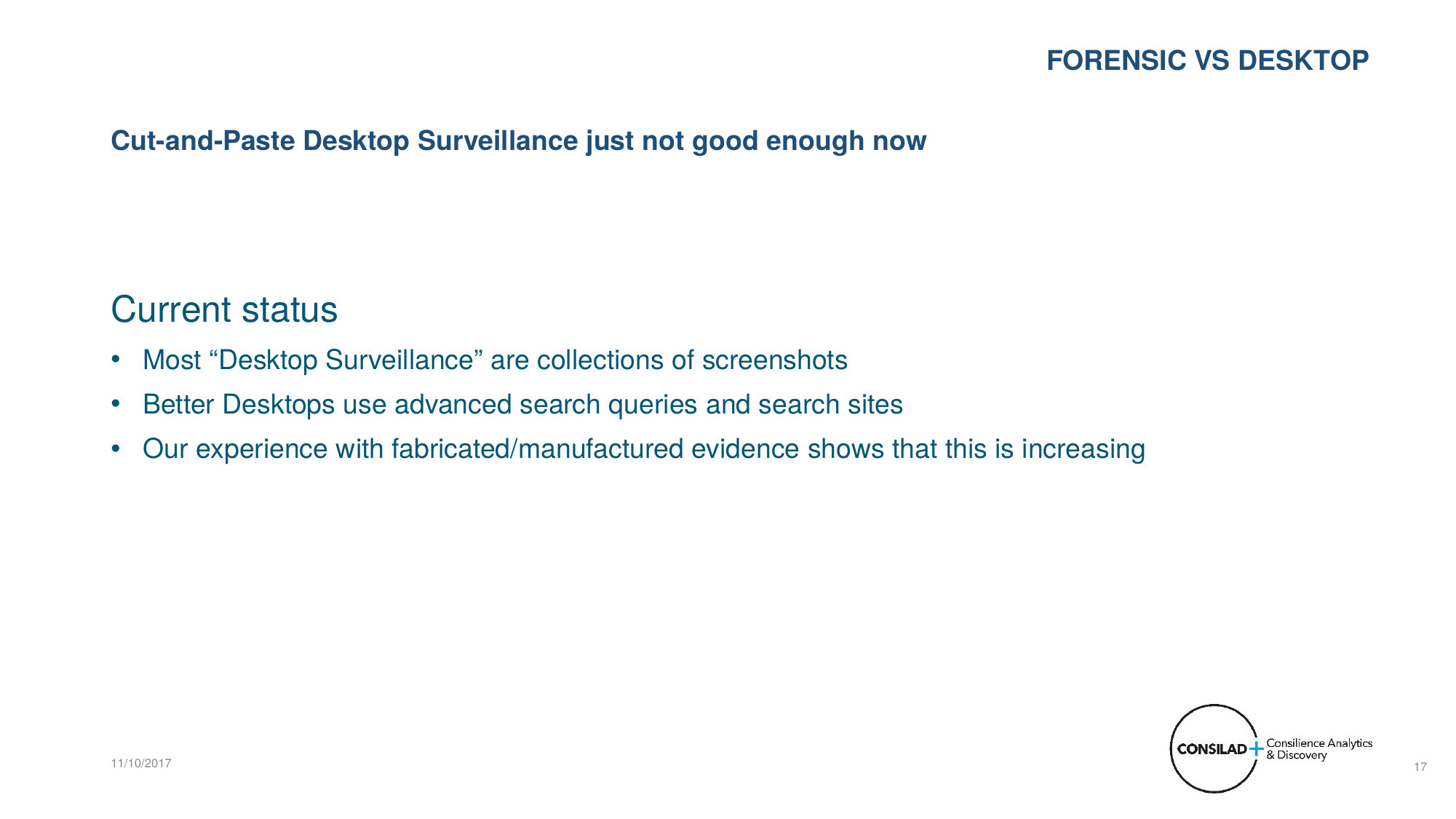

Forensic vs DESKTOP
# Cut-and-Paste Desktop Surveillance just not good enough now
Current status
Most “Desktop Surveillance” are collections of screenshots
Better Desktops use advanced search queries and search sites
Our experience with fabricated/manufactured evidence shows that this is increasing

11/10/2017
17